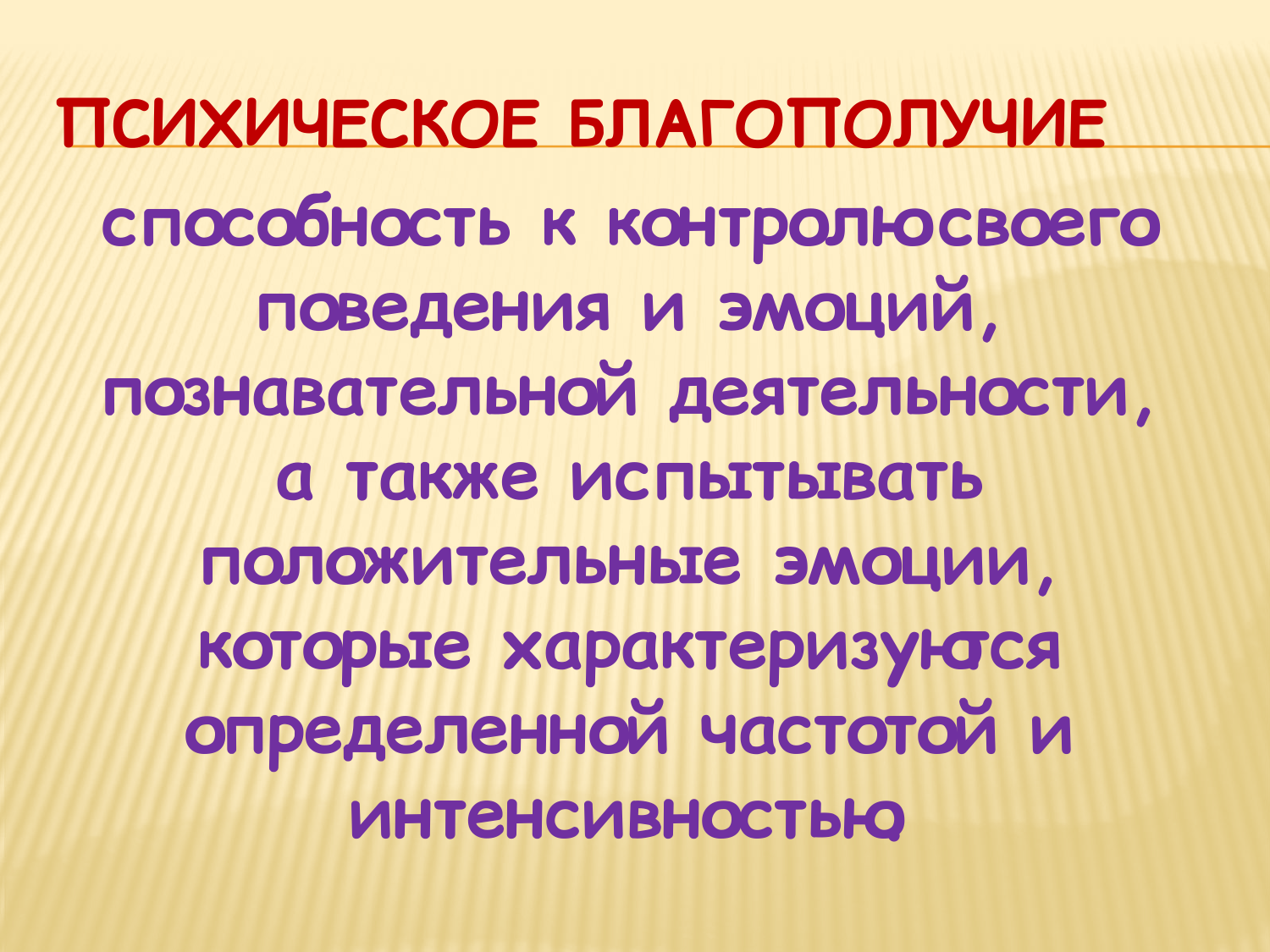

# ПСИХИЧЕСКОЕ БЛАГОПОЛУЧИЕ
способность к контролю своего поведения и эмоций, познавательной деятельности, а также испытывать положительные эмоции, которые характеризуются определенной частотой и интенсивностью.